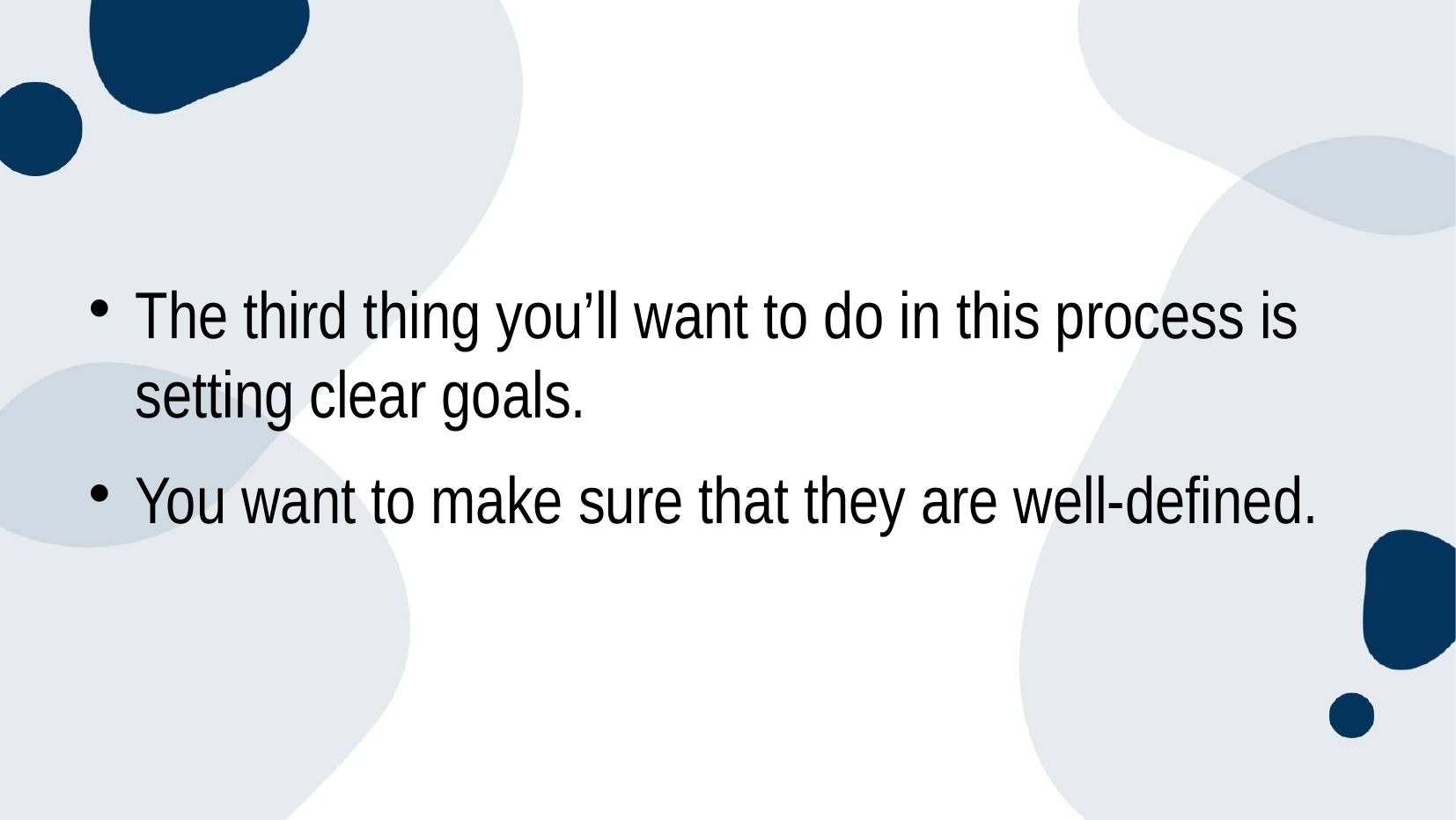

#
The third thing you’ll want to do in this process is setting clear goals.
You want to make sure that they are well-defined.